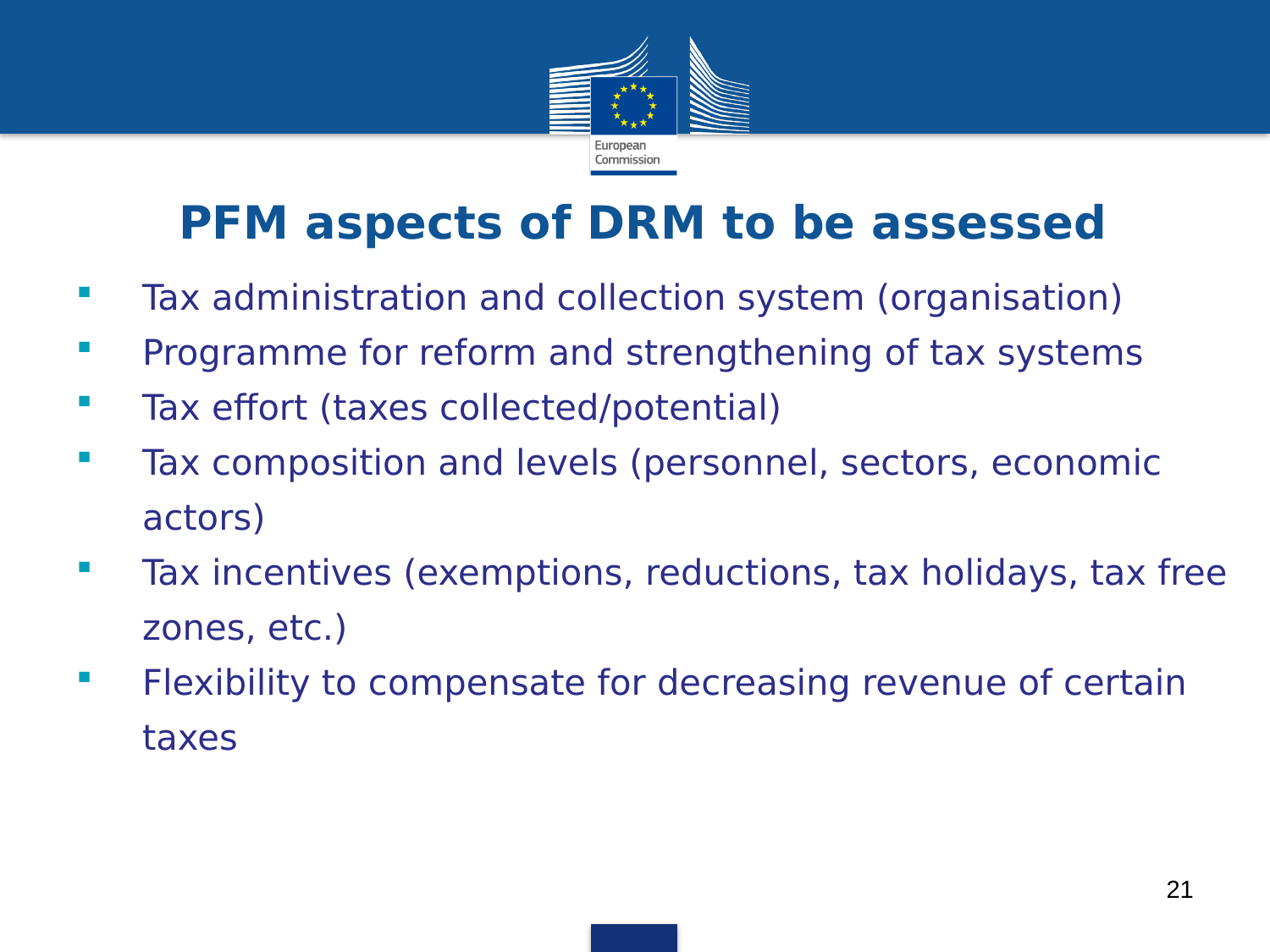

# PFM aspects of DRM to be assessed
Tax administration and collection system (organisation)
Programme for reform and strengthening of tax systems
Tax effort (taxes collected/potential)
Tax composition and levels (personnel, sectors, economic actors)
Tax incentives (exemptions, reductions, tax holidays, tax free zones, etc.)
Flexibility to compensate for decreasing revenue of certain taxes

21